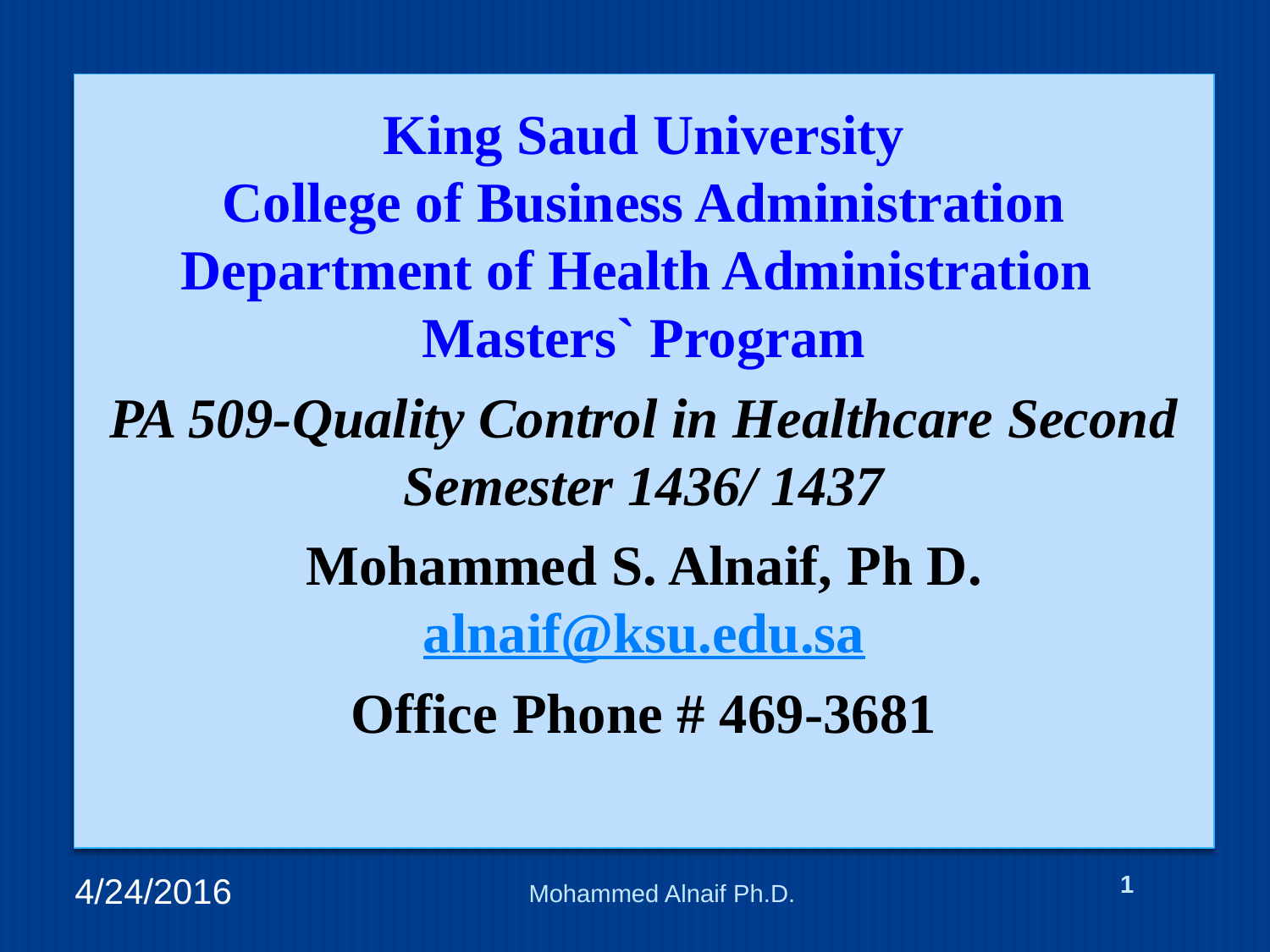

King Saud University
College of Business Administration
Department of Health Administration
Masters` Program
PA 509-Quality Control in Healthcare Second Semester 1436/ 1437
Mohammed S. Alnaif, Ph D.
alnaif@ksu.edu.sa
Office Phone # 469-3681

4/24/2016
1
Mohammed Alnaif Ph.D.